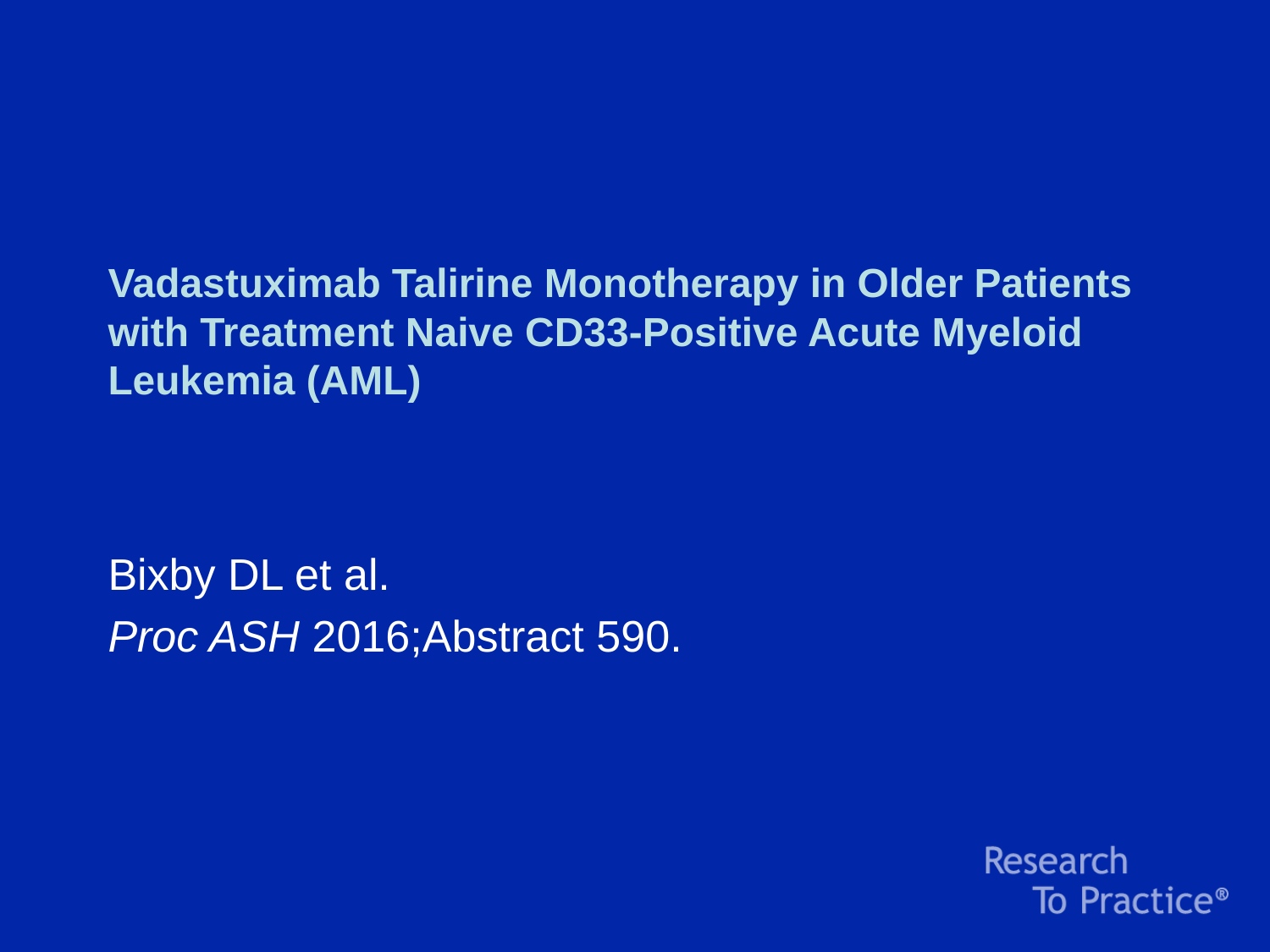

# Vadastuximab Talirine Monotherapy in Older Patients with Treatment Naive CD33-Positive Acute Myeloid Leukemia (AML)
Bixby DL et al.
Proc ASH 2016;Abstract 590.